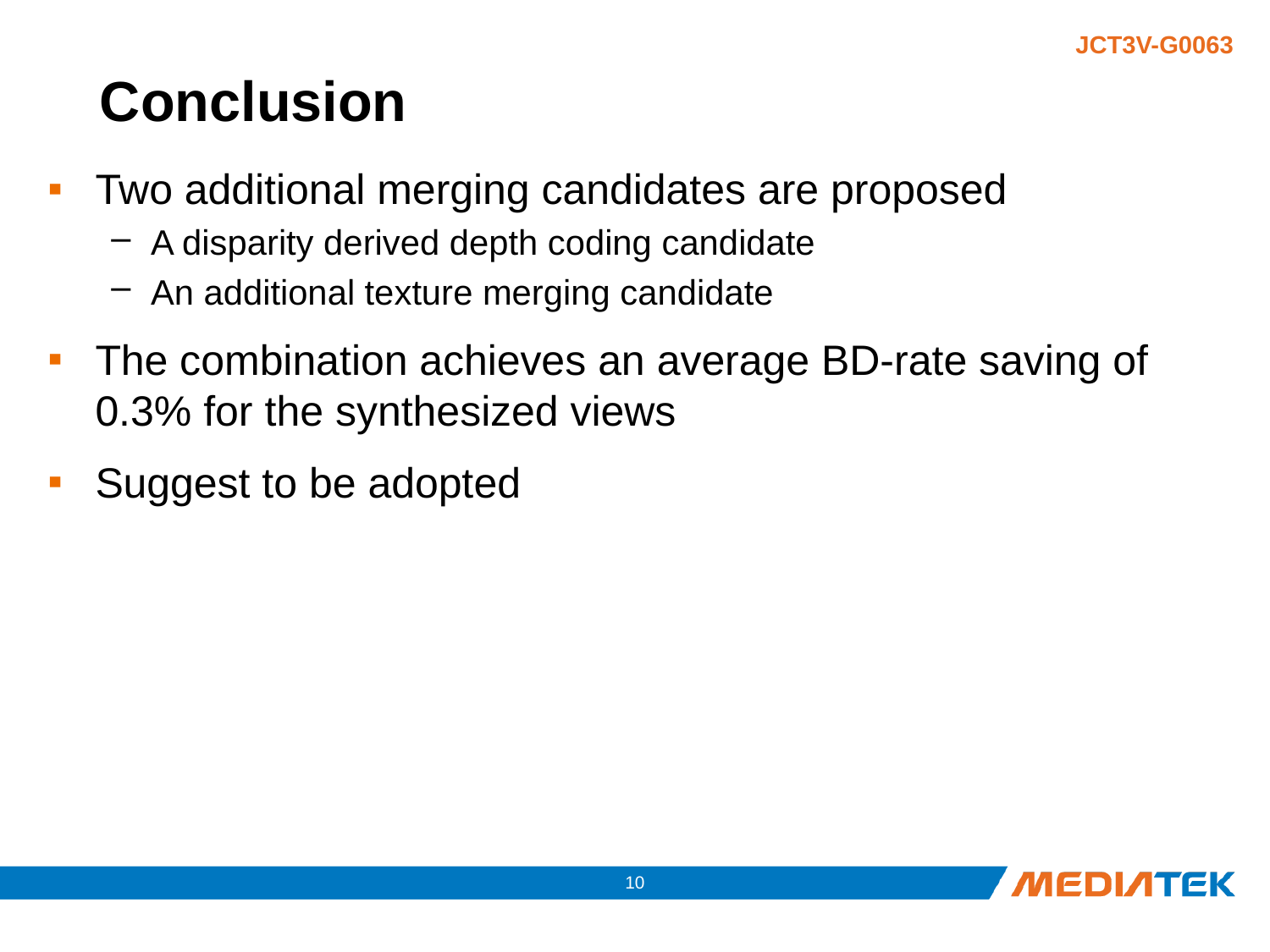

# Conclusion
Two additional merging candidates are proposed
A disparity derived depth coding candidate
An additional texture merging candidate
The combination achieves an average BD-rate saving of 0.3% for the synthesized views
Suggest to be adopted

10